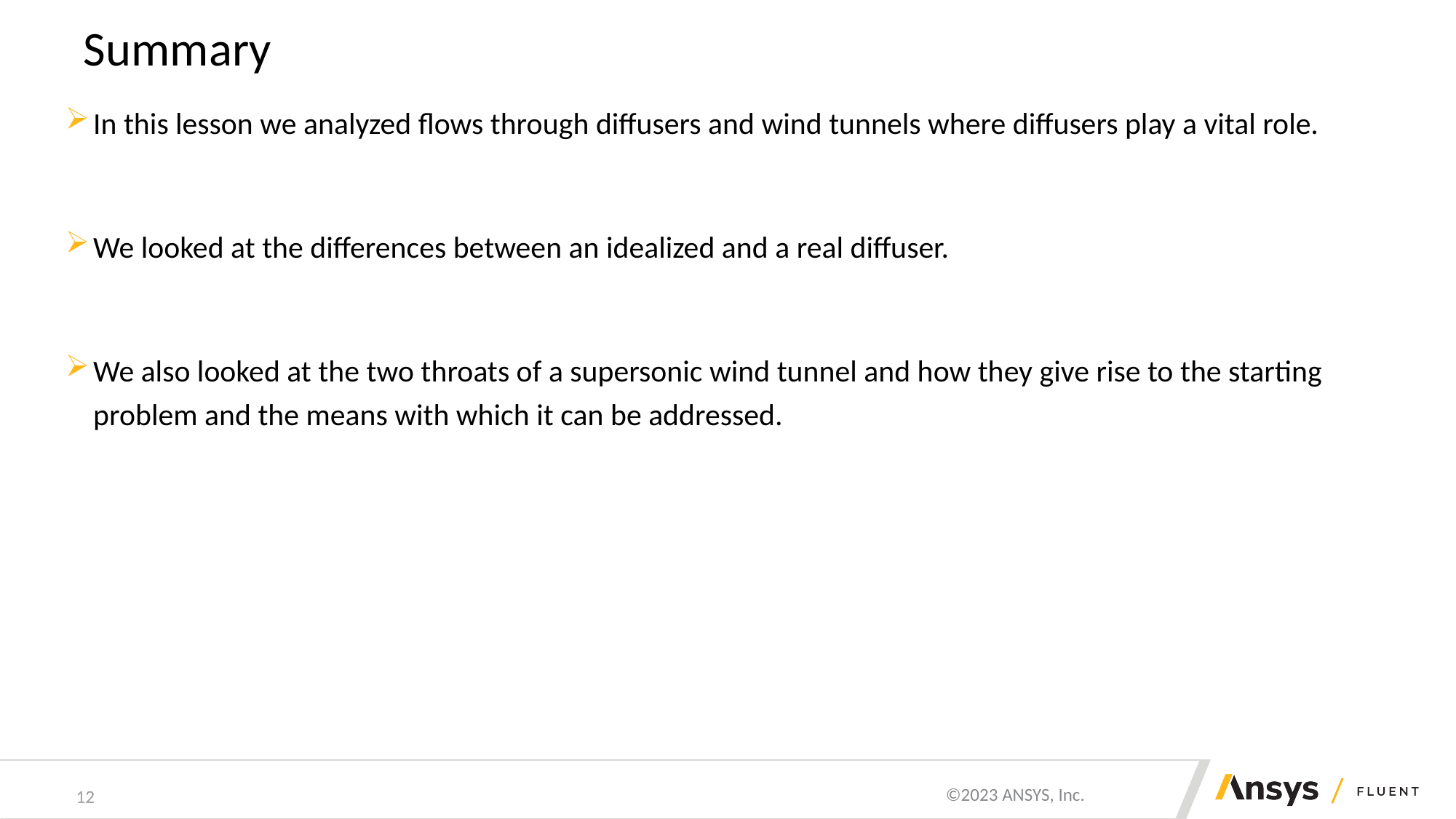

# Summary
In this lesson we analyzed flows through diffusers and wind tunnels where diffusers play a vital role.

We looked at the differences between an idealized and a real diffuser.

We also looked at the two throats of a supersonic wind tunnel and how they give rise to the starting problem and the means with which it can be addressed.
12
12